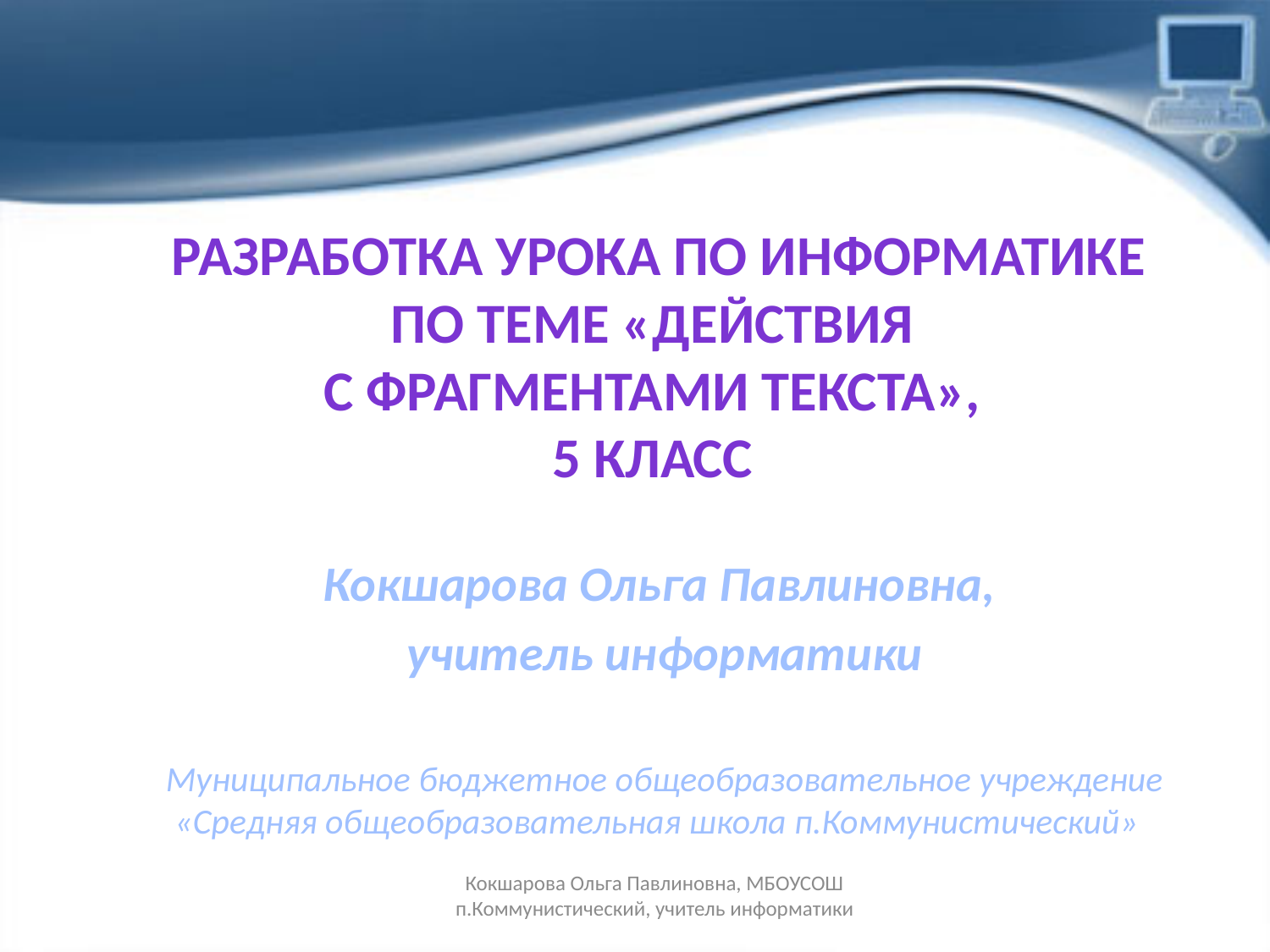

# Разработка урока по Информатике по теме «действия С ФРАГМЕНТАМИ ТЕКСТА», 5 класс
Кокшарова Ольга Павлиновна,
учитель информатики

Муниципальное бюджетное общеобразовательное учреждение «Средняя общеобразовательная школа п.Коммунистический»
Кокшарова Ольга Павлиновна, МБОУСОШ п.Коммунистический, учитель информатики